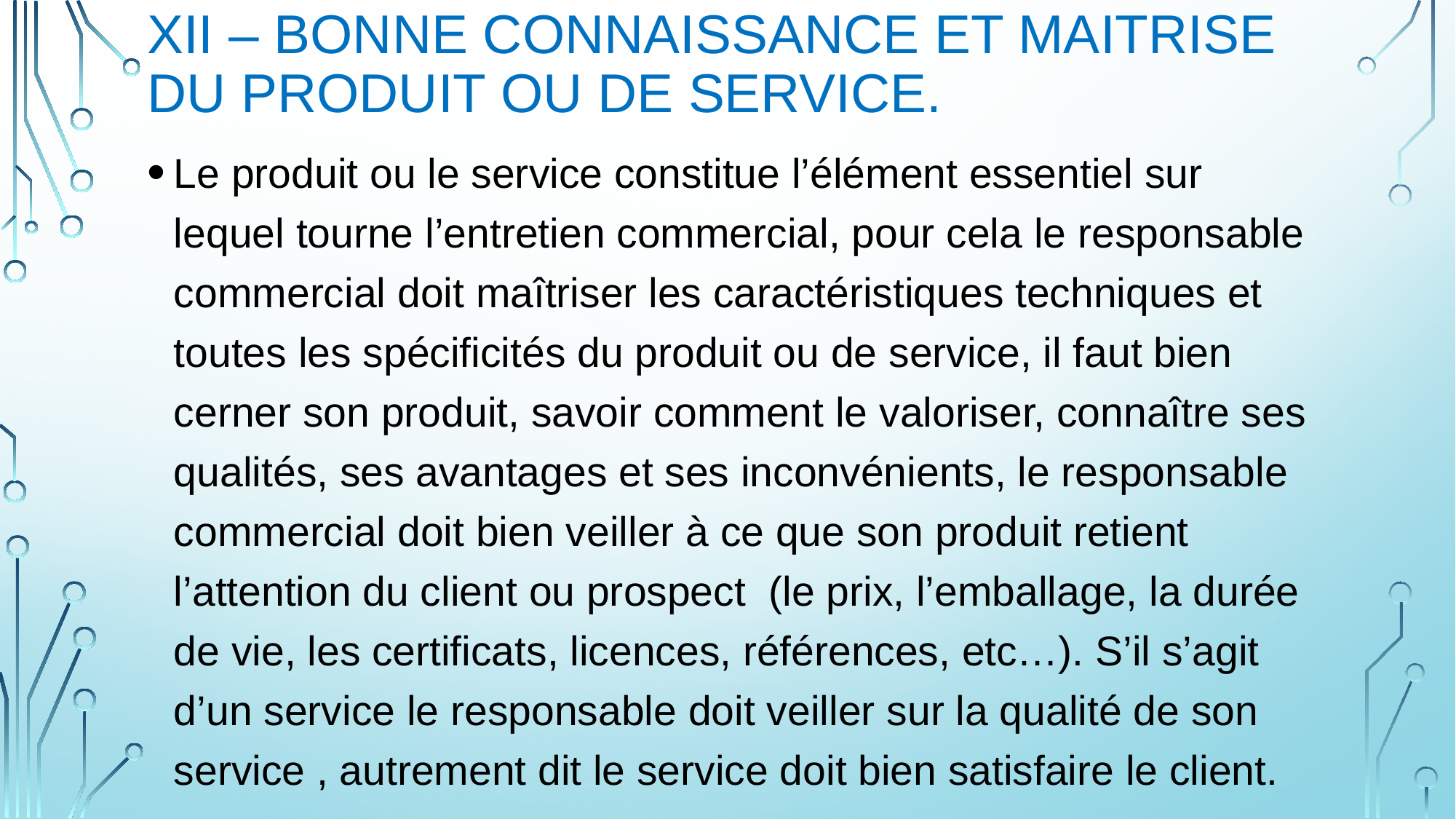

# XII – BONNE CONNAISSANCE ET MAITRISE DU PRODUIT OU DE SERVICE.
Le produit ou le service constitue l’élément essentiel sur lequel tourne l’entretien commercial, pour cela le responsable commercial doit maîtriser les caractéristiques techniques et toutes les spécificités du produit ou de service, il faut bien cerner son produit, savoir comment le valoriser, connaître ses qualités, ses avantages et ses inconvénients, le responsable commercial doit bien veiller à ce que son produit retient l’attention du client ou prospect  (le prix, l’emballage, la durée de vie, les certificats, licences, références, etc…). S’il s’agit d’un service le responsable doit veiller sur la qualité de son service , autrement dit le service doit bien satisfaire le client.